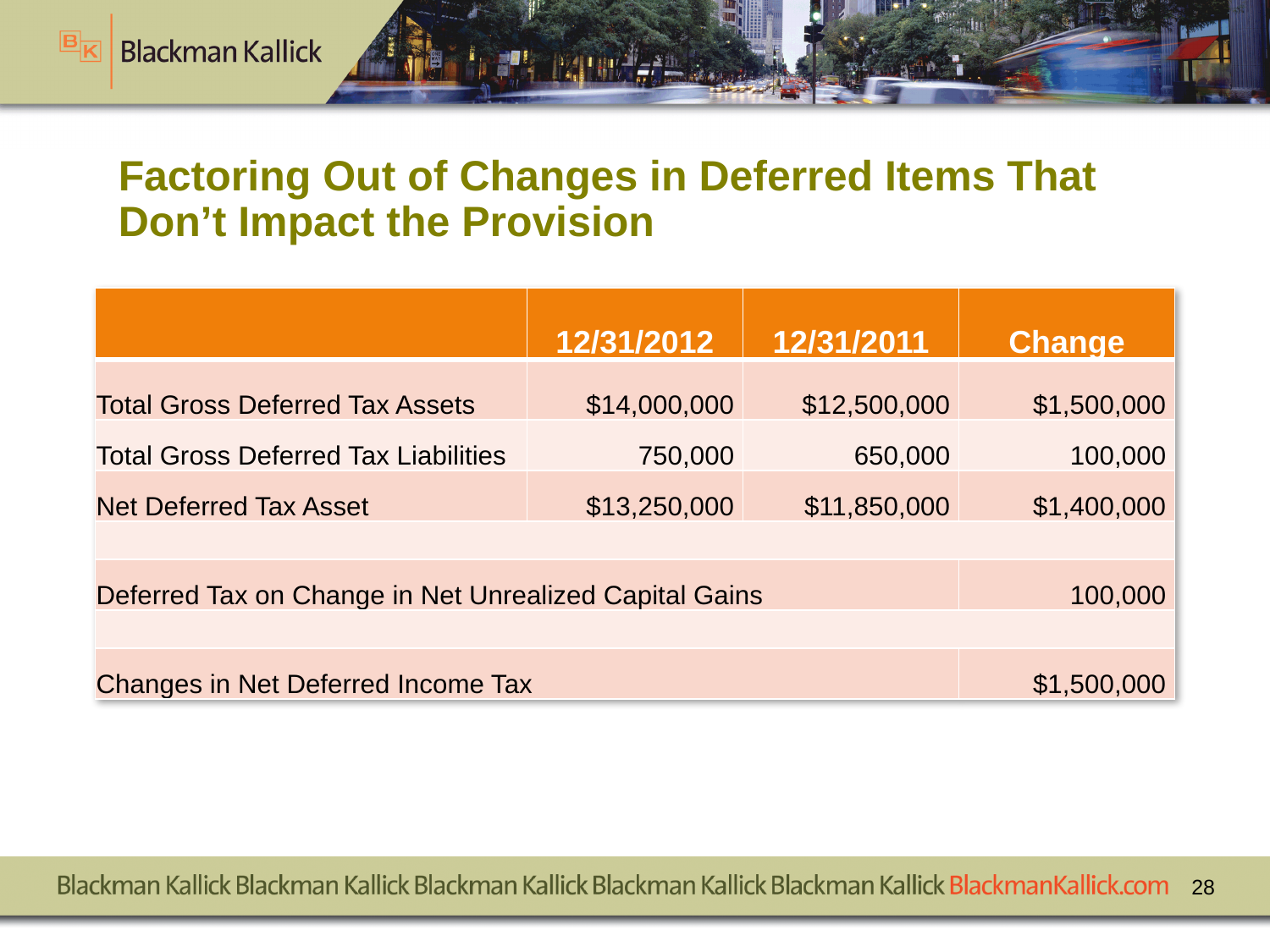

# Factoring Out of Changes in Deferred Items That Don’t Impact the Provision
|  | 12/31/2012 | 12/31/2011 | Change |
| --- | --- | --- | --- |
| Total Gross Deferred Tax Assets | $14,000,000 | $12,500,000 | $1,500,000 |
| Total Gross Deferred Tax Liabilities | 750,000 | 650,000 | 100,000 |
| Net Deferred Tax Asset | $13,250,000 | $11,850,000 | $1,400,000 |
|  |  |  |  |
| Deferred Tax on Change in Net Unrealized Capital Gains |  |  | 100,000 |
|  |  |  |  |
| Changes in Net Deferred Income Tax |  |  | $1,500,000 |